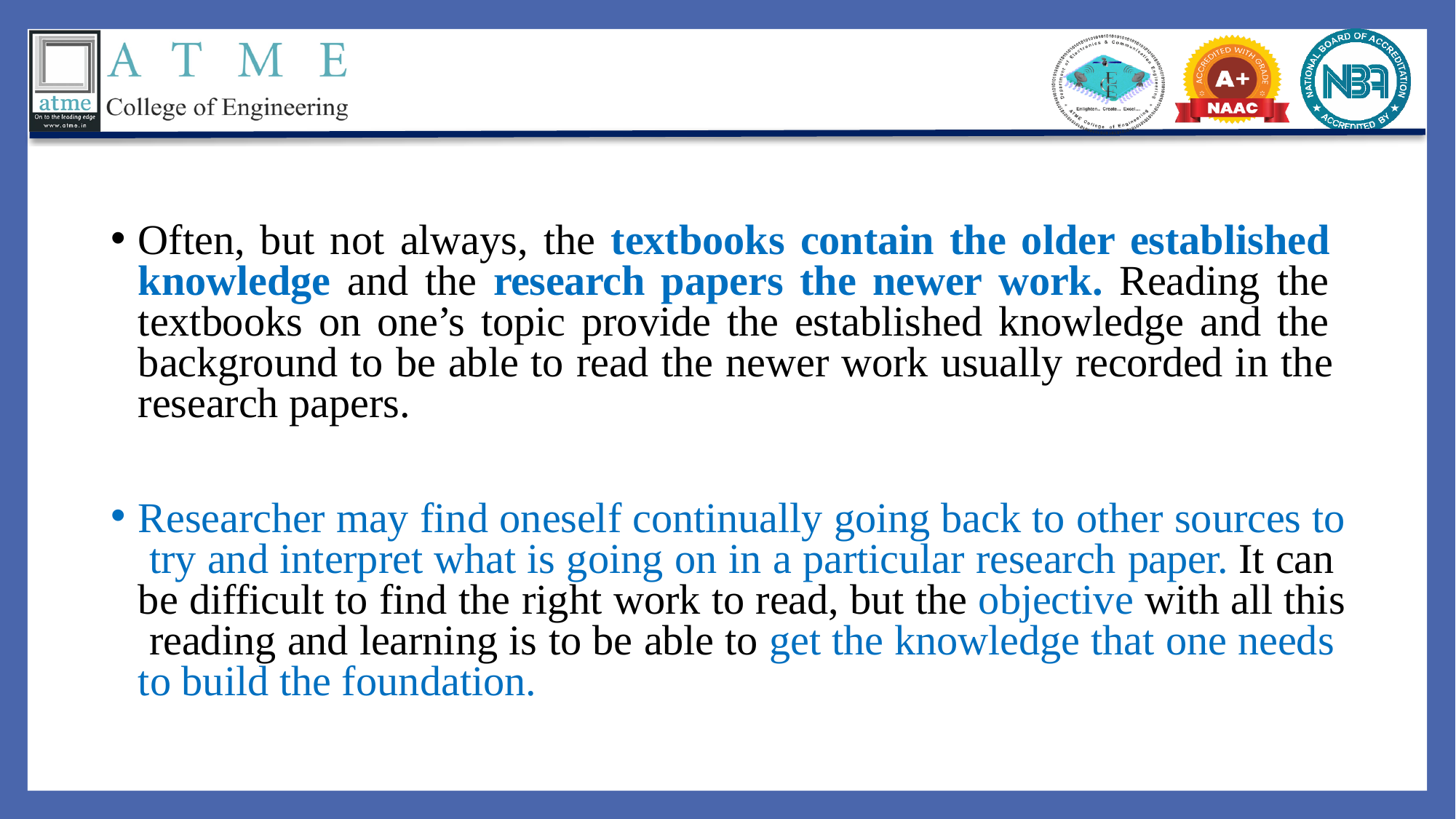

Often, but not always, the textbooks contain the older established  knowledge and the research papers the newer work. Reading the  textbooks on one’s topic provide the established knowledge and the  background to be able to read the newer work usually recorded in the  research papers.

Researcher may find oneself continually going back to other sources to  try and interpret what is going on in a particular research paper. It can  be difficult to find the right work to read, but the objective with all this  reading and learning is to be able to get the knowledge that one needs  to build the foundation.